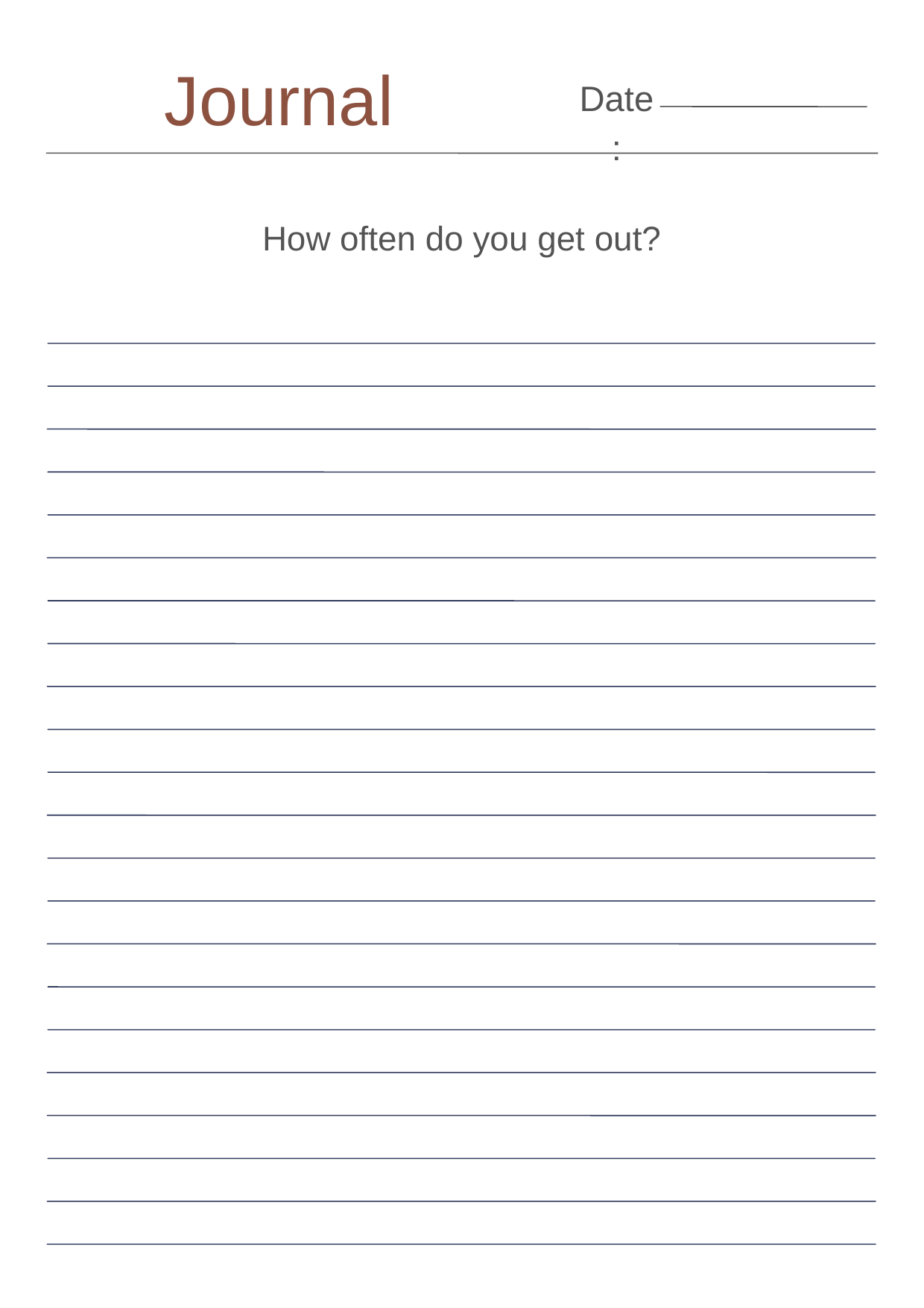

Journal
Date:

How often do you get out?